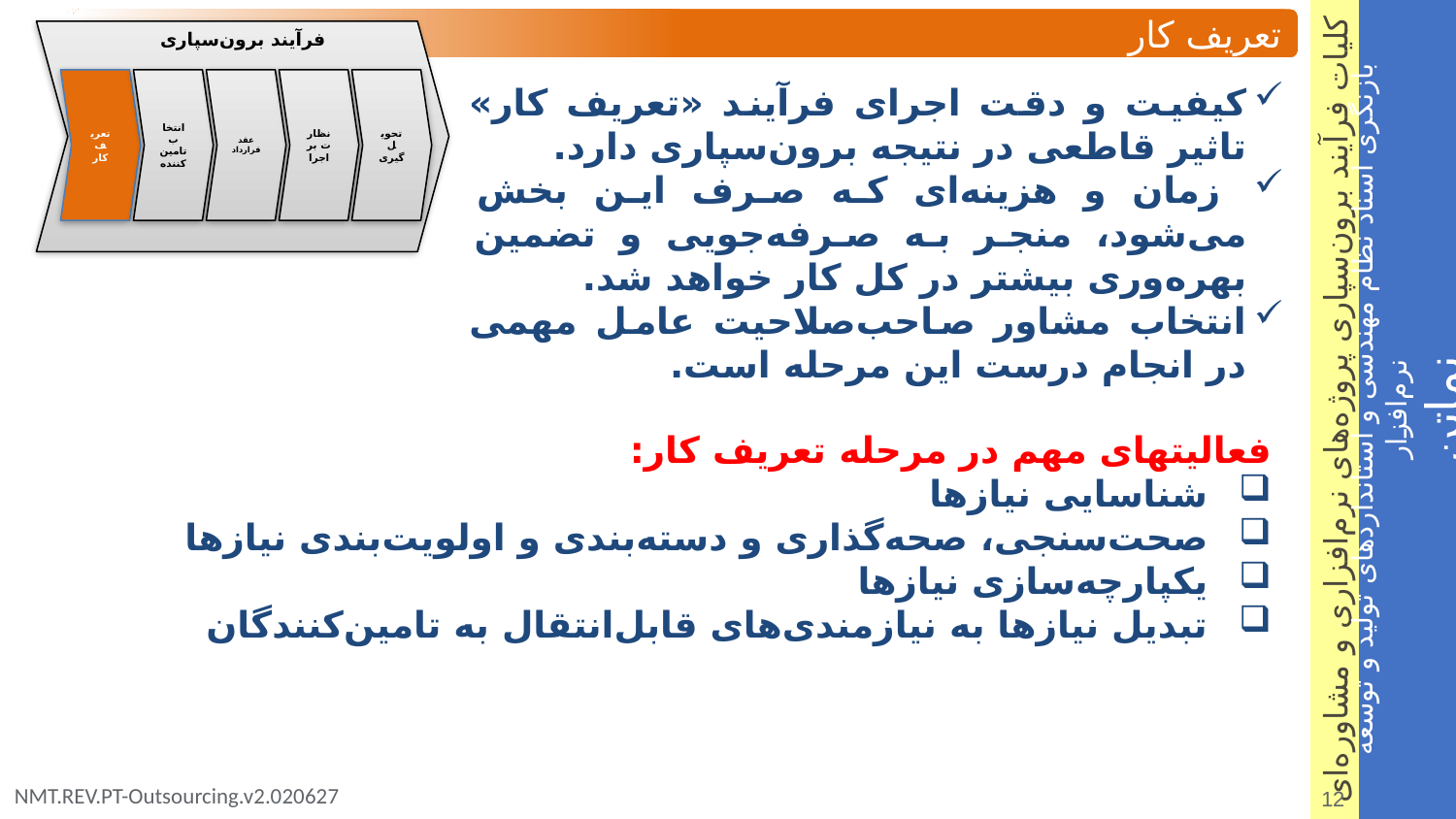

تعریف کار
فرآیند برون‌سپاری
تعریف کار
انتخاب تامین‌کننده
عقد قرارداد
نظارت بر اجرا
تحویل گیری
کیفیت و دقت اجرای فرآیند «تعریف کار» تاثیر قاطعی در نتیجه برون‌سپاری دارد.
 زمان و هزینه‌ای که صرف این بخش می‌شود، منجر به صرفه‌جویی و تضمین بهره‌وری بیشتر در کل کار خواهد شد.
انتخاب مشاور صاحب‌صلاحیت عامل مهمی در انجام درست این مرحله است.
فعالیتهای مهم در مرحله تعریف کار:
شناسایی نیازها
صحت‌سنجی، صحه‌گذاری و دسته‌بندی و اولویت‌بندی نیازها
یکپارچه‌سازی نیازها
تبدیل نیازها به نیازمندی‌های قابل‌انتقال به تامین‌کنندگان
12